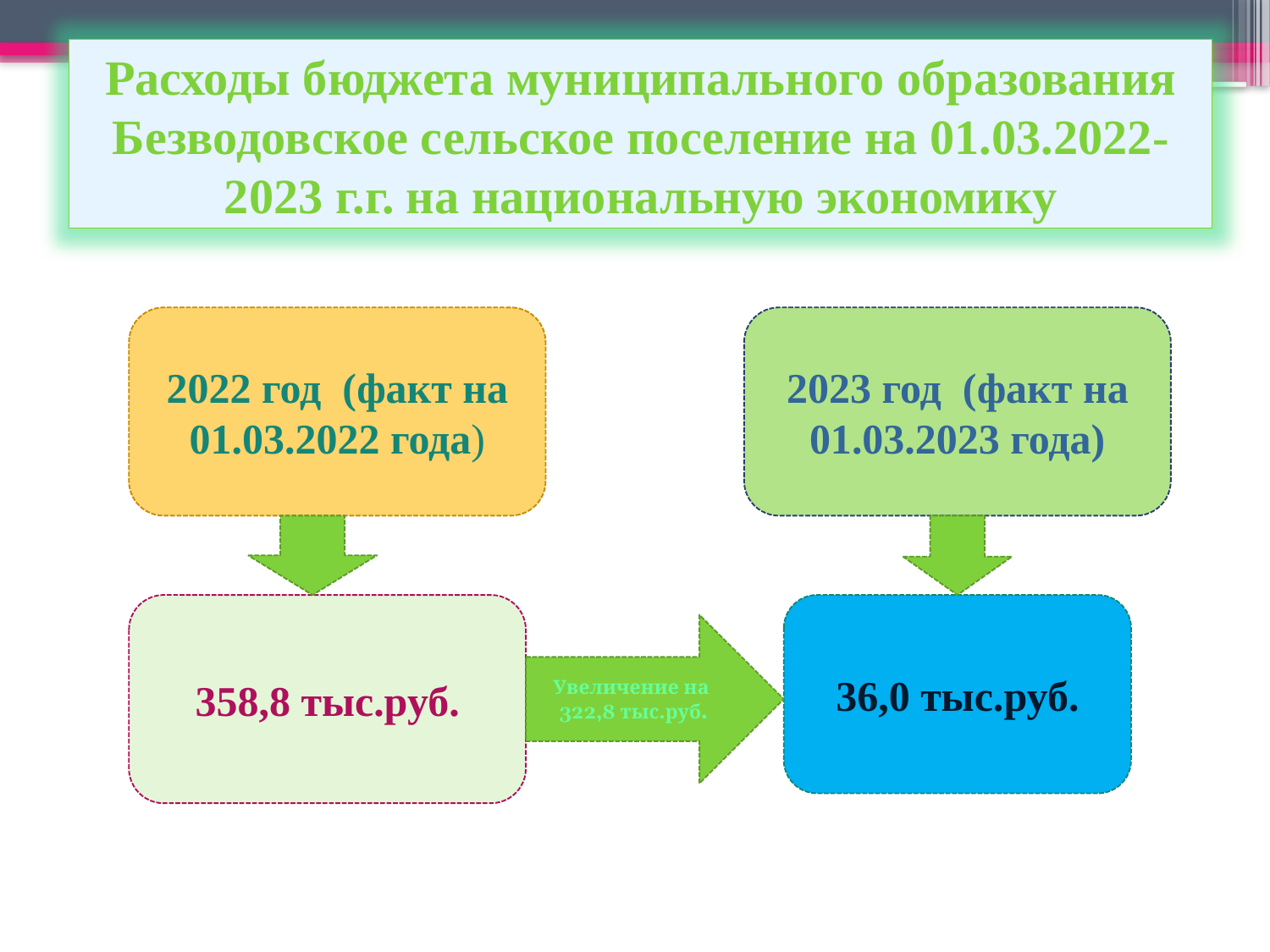

Расходы бюджета муниципального образования Безводовское сельское поселение на 01.03.2022-2023 г.г. на национальную экономику
2022 год  (факт на 01.03.2022 года)
2023 год  (факт на 01.03.2023 года)

358,8 тыс.руб.
36,0 тыс.руб.
Увеличение на  322,8 тыс.руб.